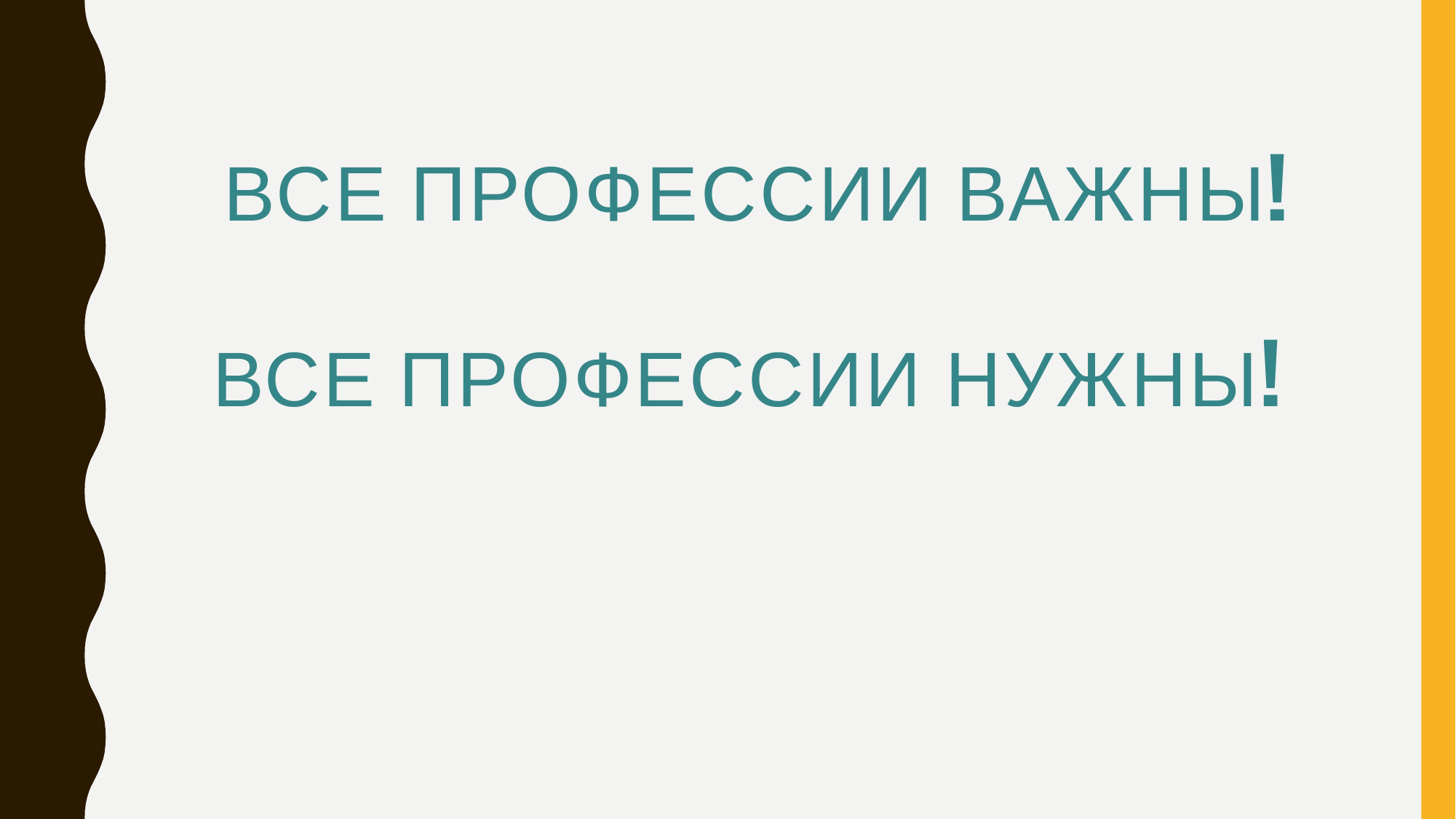

# Все профессии важны! Все профессии нужны!